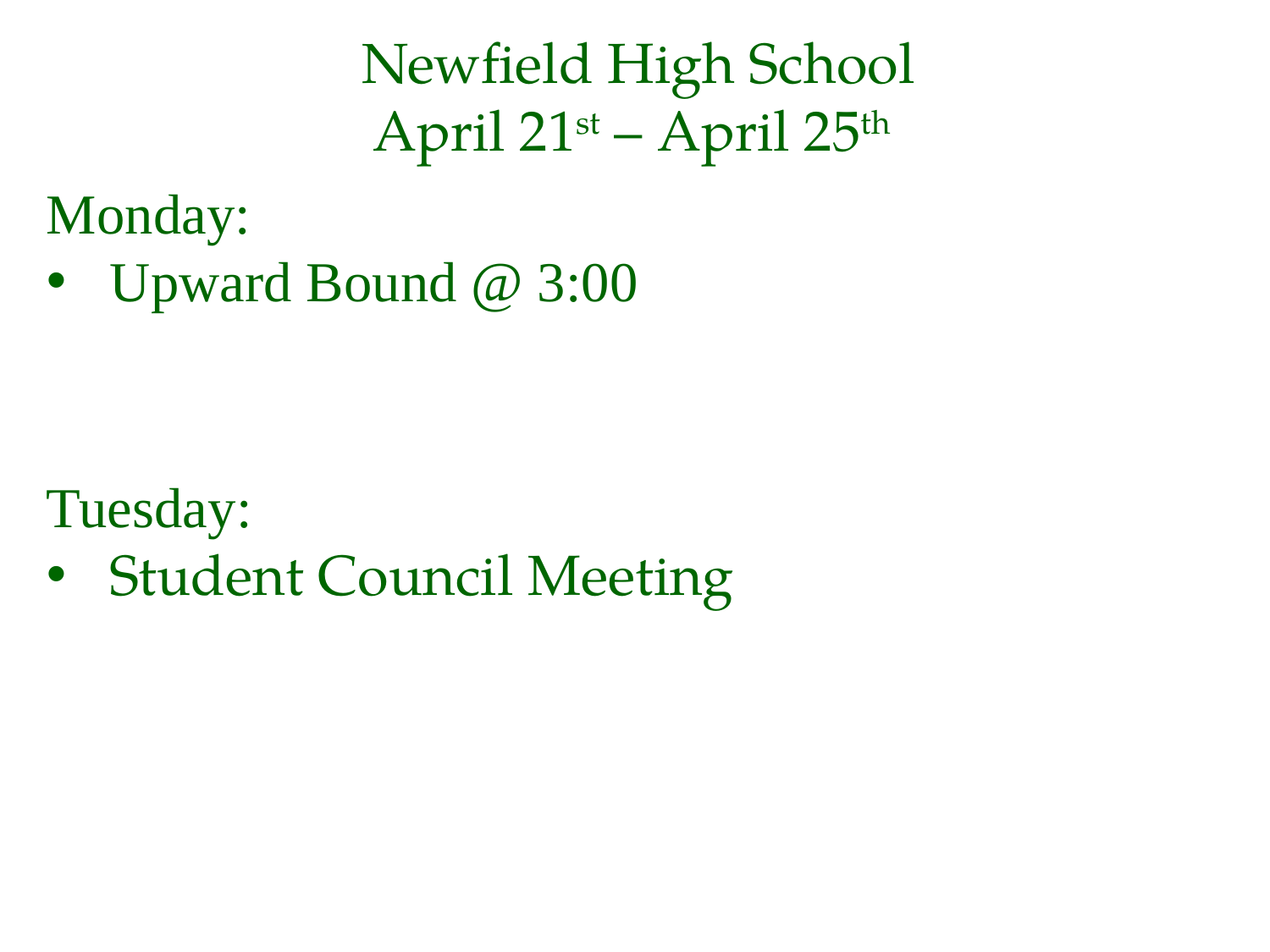

Newfield High School
April 21st – April 25th
Monday:
Upward Bound @ 3:00
Tuesday:
Student Council Meeting